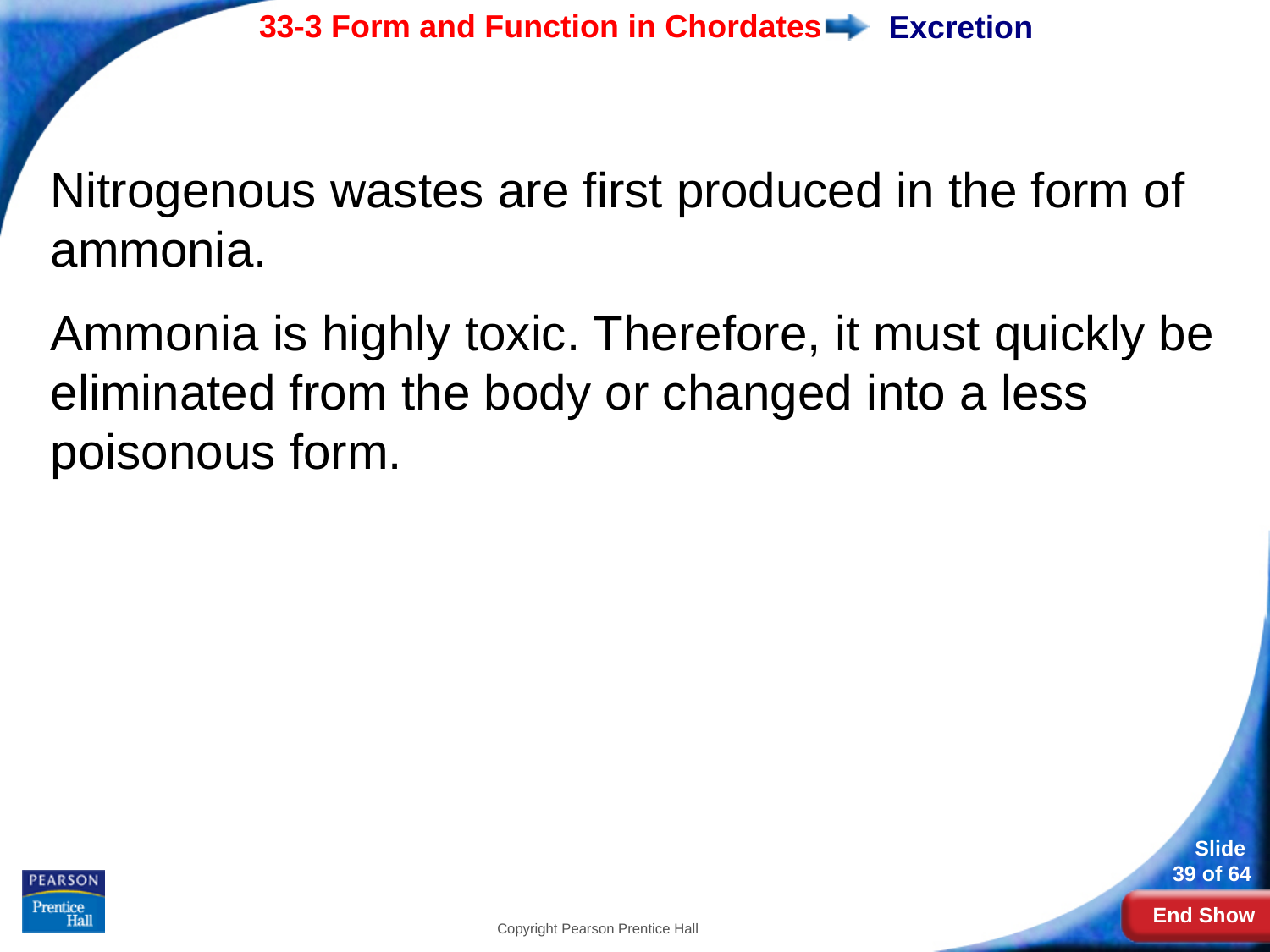

# Excretion
Nitrogenous wastes are first produced in the form of ammonia.
Ammonia is highly toxic. Therefore, it must quickly be eliminated from the body or changed into a less poisonous form.
Copyright Pearson Prentice Hall